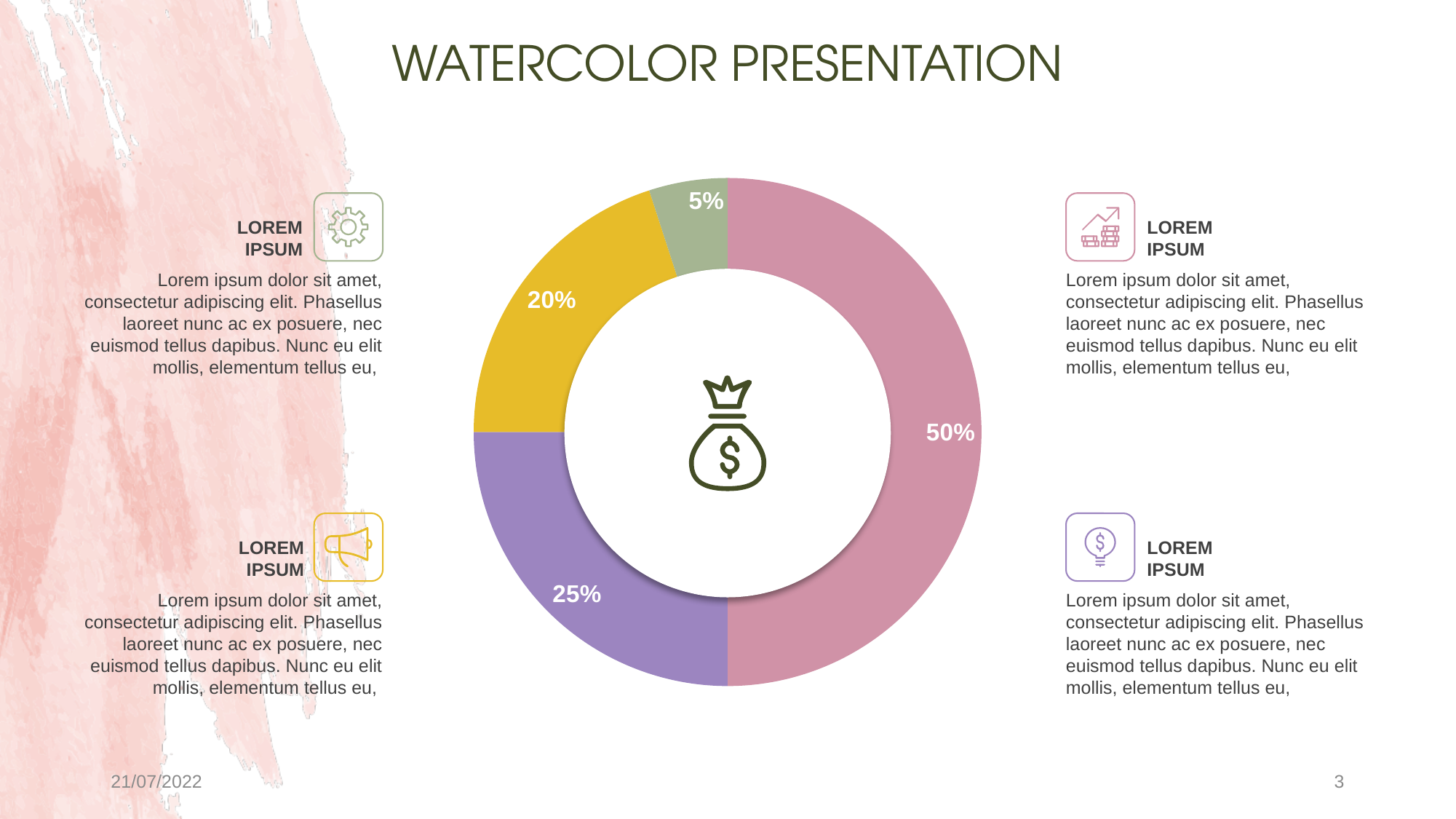

WATERCOLOR PRESENTATION

### Chart

| Category | Sales |
|---|---|
| 1st Qtr | 0.5 |
| 2nd Qtr | 0.25 |
| 3rd Qtr | 0.2 |
| 4th Qtr | 0.05 |

LOREM IPSUM
LOREM IPSUM
Lorem ipsum dolor sit amet, consectetur adipiscing elit. Phasellus laoreet nunc ac ex posuere, nec euismod tellus dapibus. Nunc eu elit mollis, elementum tellus eu,
Lorem ipsum dolor sit amet, consectetur adipiscing elit. Phasellus laoreet nunc ac ex posuere, nec euismod tellus dapibus. Nunc eu elit mollis, elementum tellus eu,

LOREM IPSUM
LOREM IPSUM
Lorem ipsum dolor sit amet, consectetur adipiscing elit. Phasellus laoreet nunc ac ex posuere, nec euismod tellus dapibus. Nunc eu elit mollis, elementum tellus eu,
Lorem ipsum dolor sit amet, consectetur adipiscing elit. Phasellus laoreet nunc ac ex posuere, nec euismod tellus dapibus. Nunc eu elit mollis, elementum tellus eu,
21/07/2022
3